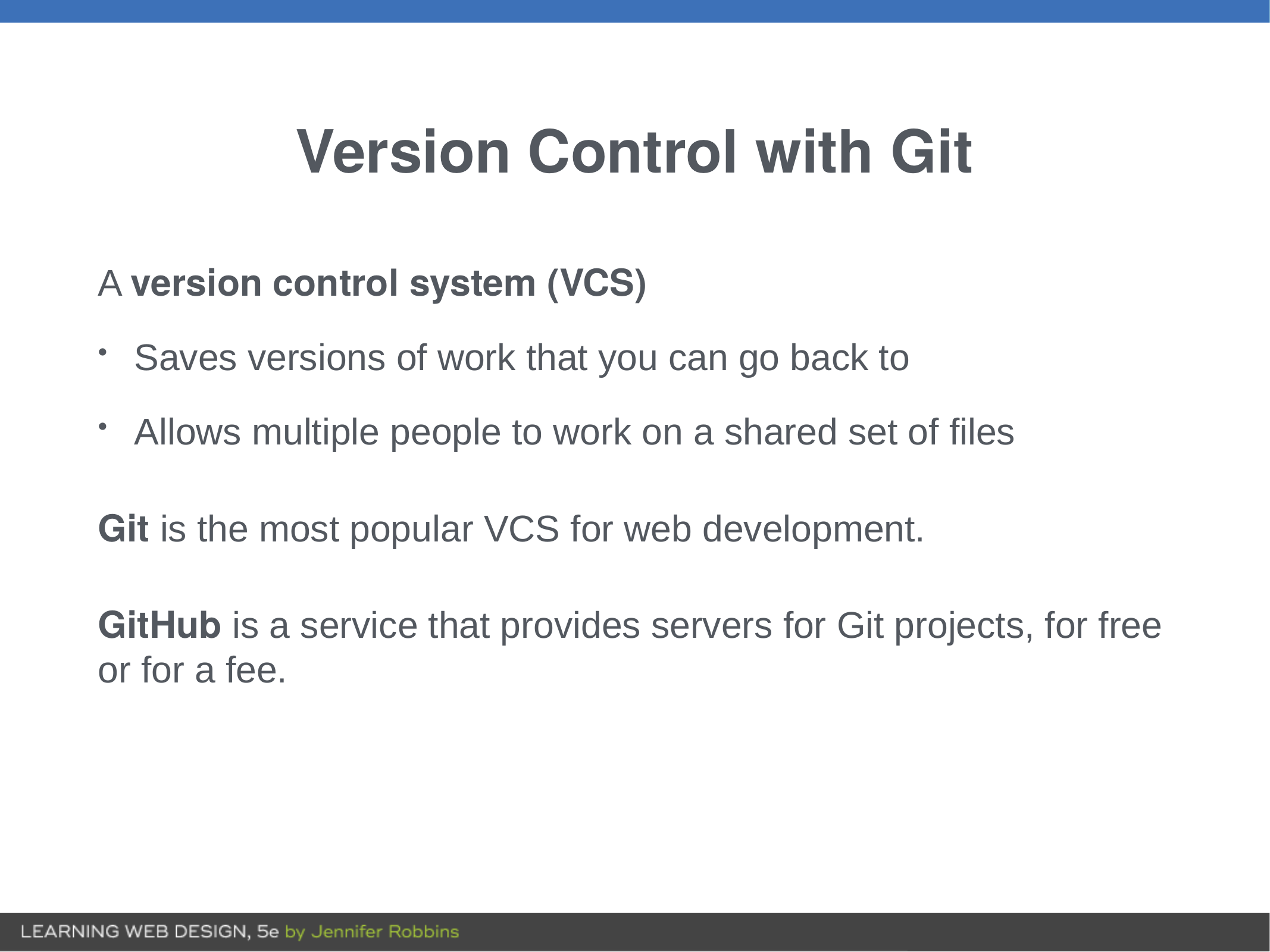

# Version Control with Git
A version control system (VCS)
Saves versions of work that you can go back to
Allows multiple people to work on a shared set of files
Git is the most popular VCS for web development.
GitHub is a service that provides servers for Git projects, for free or for a fee.